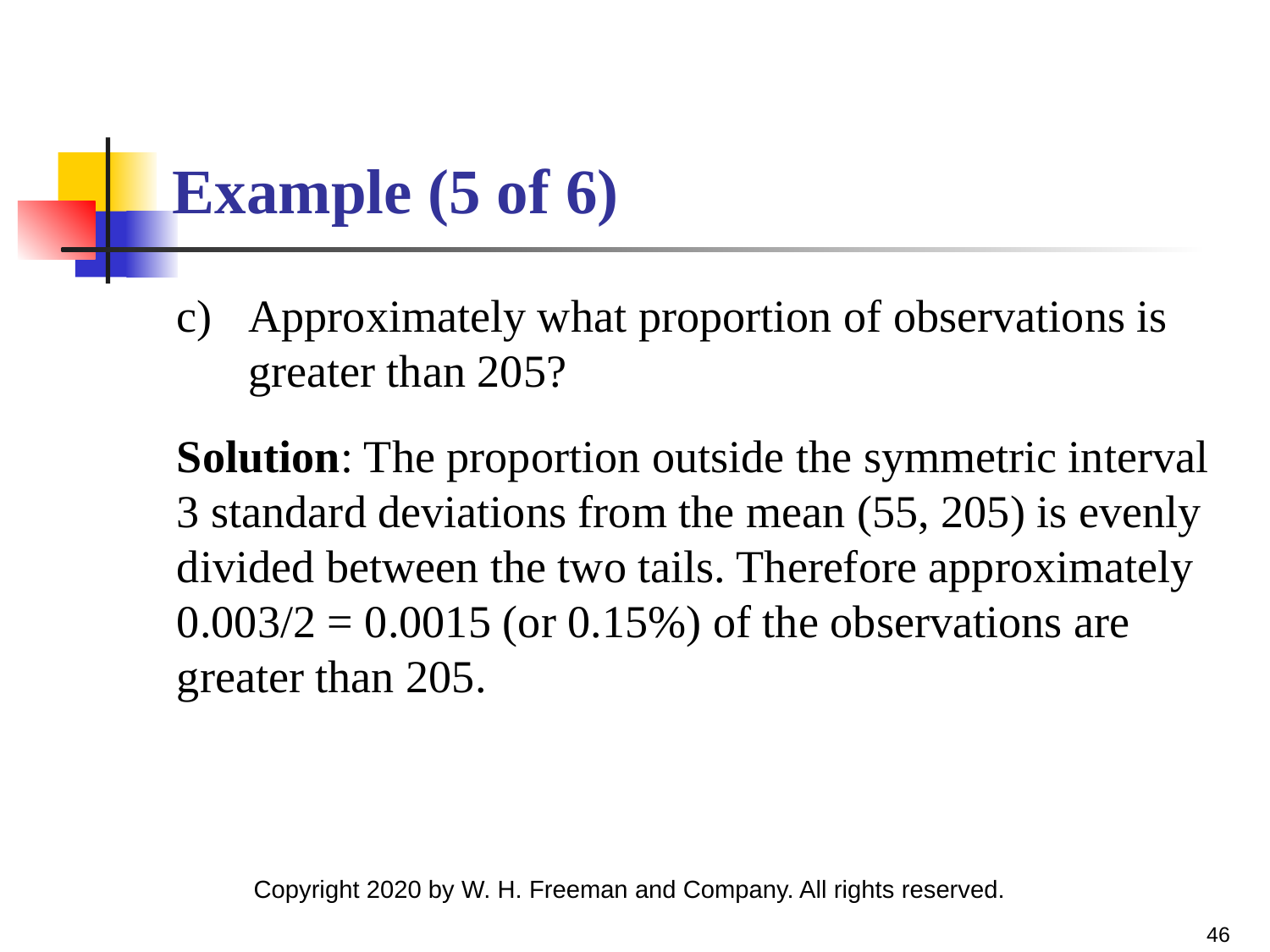

# Example (5 of 6)
Approximately what proportion of observations is greater than 205?
Solution: The proportion outside the symmetric interval 3 standard deviations from the mean (55, 205) is evenly divided between the two tails. Therefore approximately 0.003/2 = 0.0015 (or 0.15%) of the observations are greater than 205.